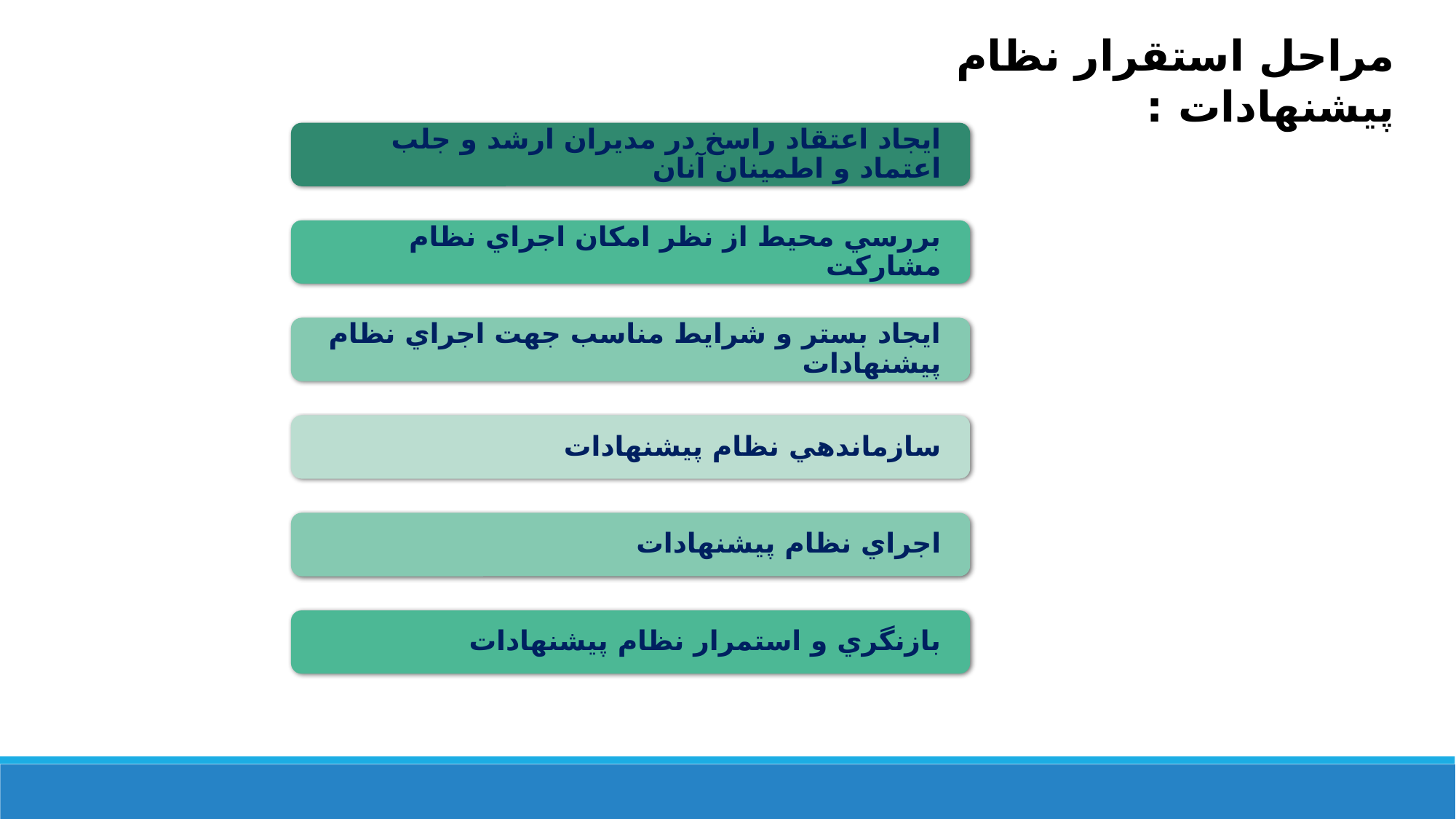

مراحل استقرار نظام پيشنهادات :
ايجاد اعتقاد راسخ در مديران ارشد و جلب اعتماد و اطمينان آنان
بررسي محيط از نظر امكان اجراي نظام مشاركت
ايجاد بستر و شرايط مناسب جهت اجراي نظام پيشنهادات
سازماندهي نظام پيشنهادات
اجراي نظام پيشنهادات
بازنگري و استمرار نظام پيشنهادات